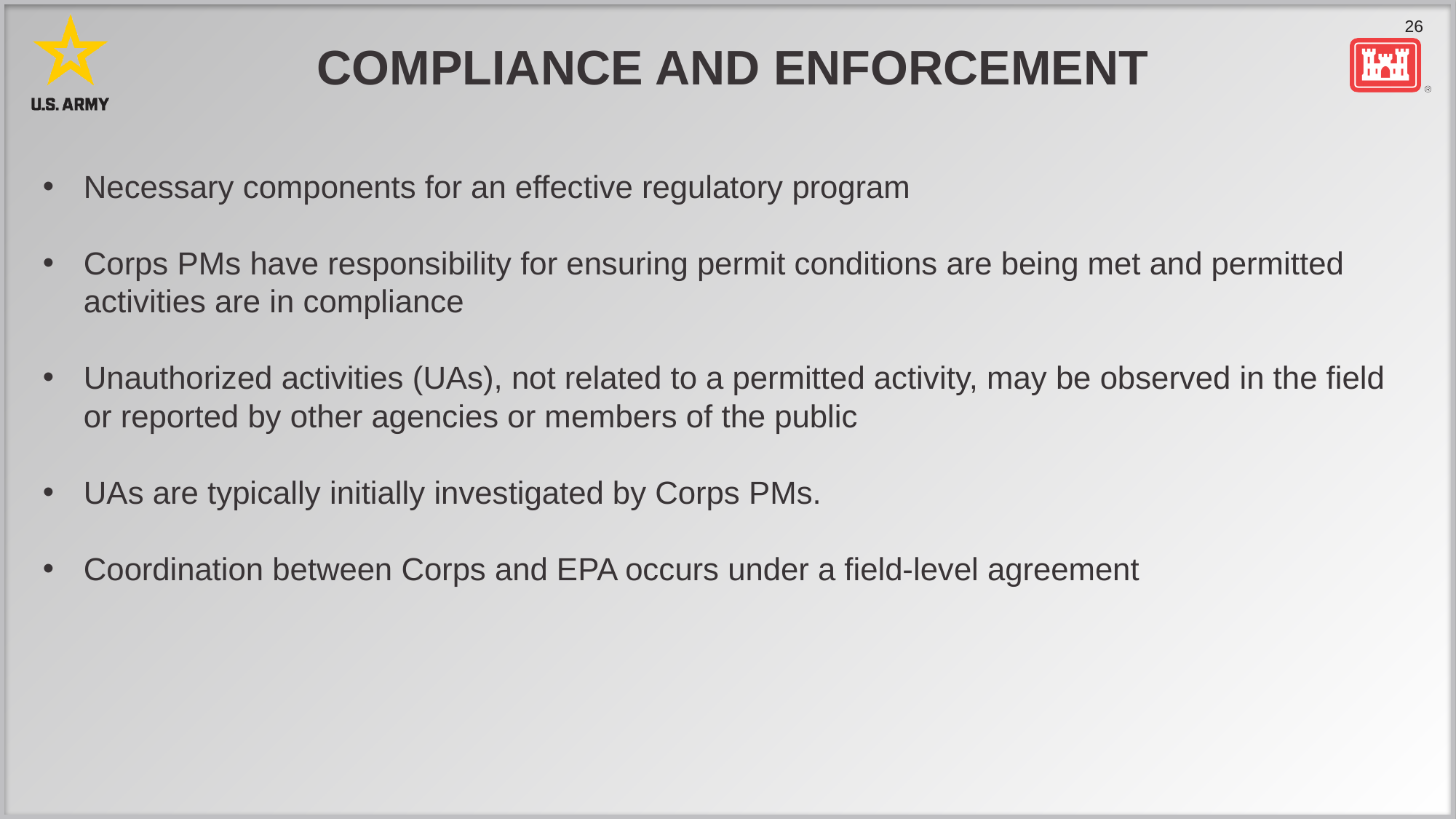

# Compliance and Enforcement

Necessary components for an effective regulatory program

Corps PMs have responsibility for ensuring permit conditions are being met and permitted activities are in compliance

Unauthorized activities (UAs), not related to a permitted activity, may be observed in the field or reported by other agencies or members of the public

UAs are typically initially investigated by Corps PMs.

Coordination between Corps and EPA occurs under a field-level agreement